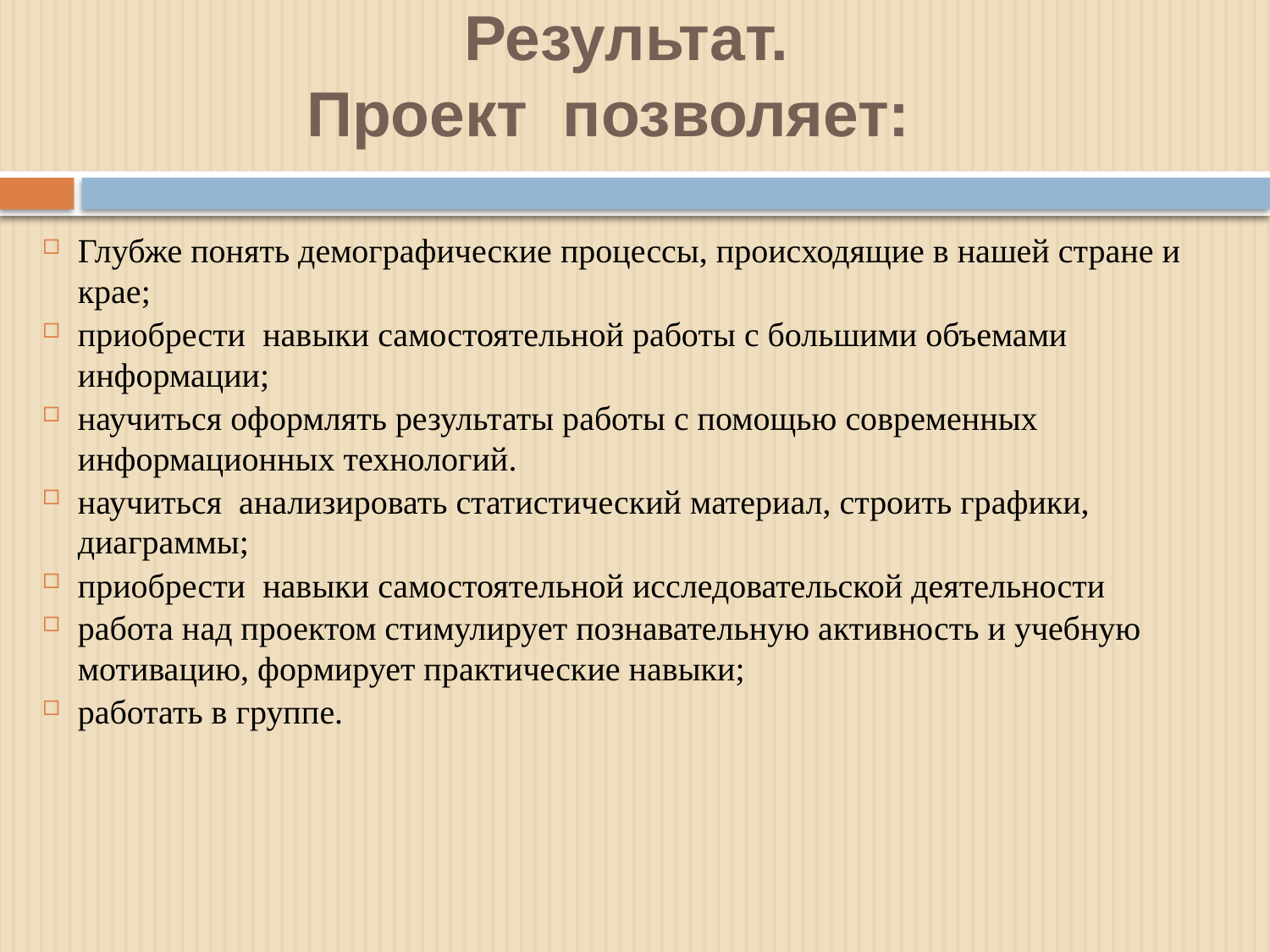

# Результат. Проект  позволяет:

Глубже понять демографические процессы, происходящие в нашей стране и крае;
приобрести  навыки самостоятельной работы с большими объемами информации;
научиться оформлять результаты работы с помощью современных информационных технологий.
научиться  анализировать статистический материал, строить графики, диаграммы;
приобрести  навыки самостоятельной исследовательской деятельности
работа над проектом стимулирует познавательную активность и учебную мотивацию, формирует практические навыки;
работать в группе.